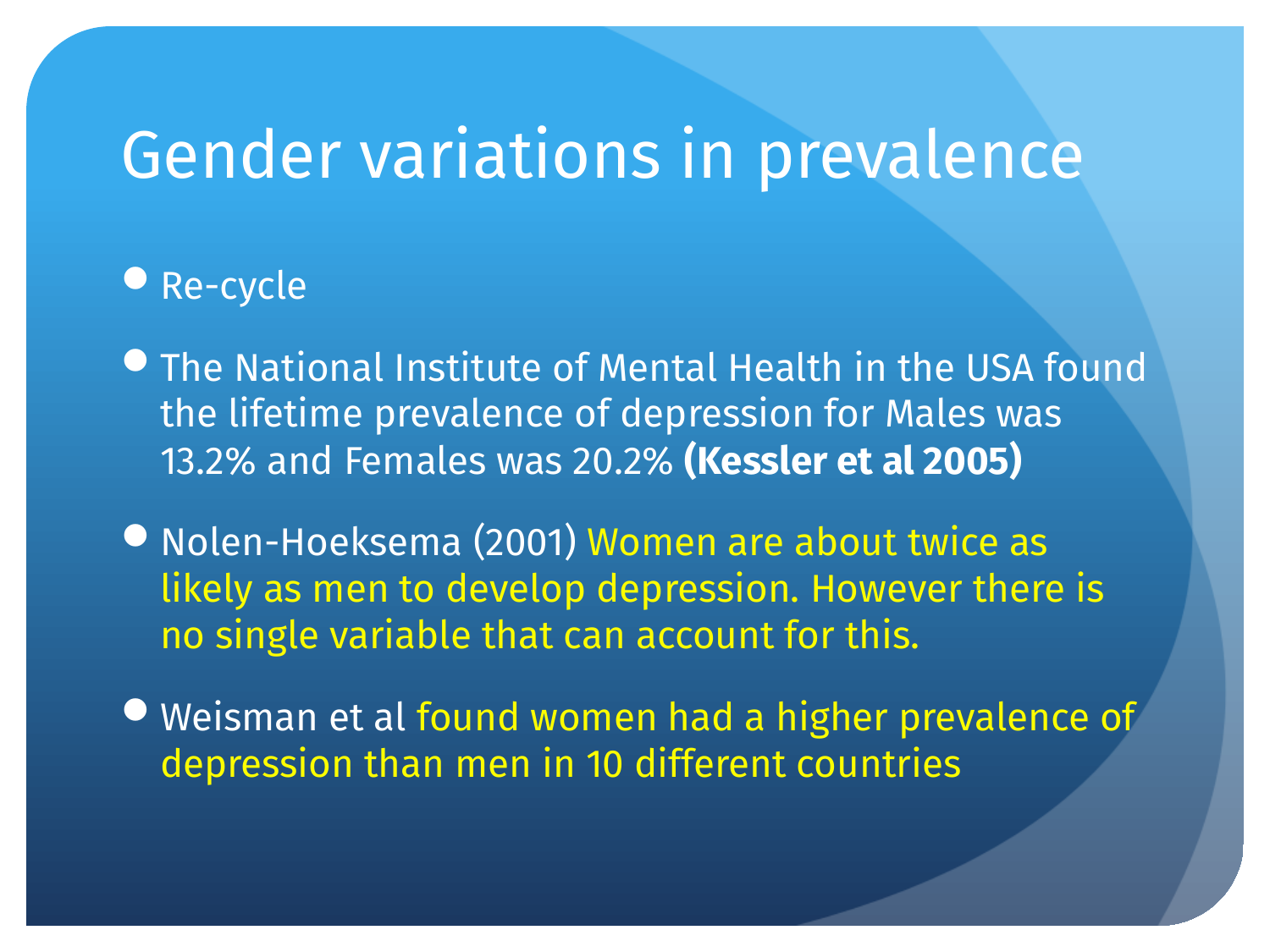

# Gender variations in prevalence
Re-cycle
The National Institute of Mental Health in the USA found the lifetime prevalence of depression for Males was 13.2% and Females was 20.2% (Kessler et al 2005)
Nolen-Hoeksema (2001) Women are about twice as likely as men to develop depression. However there is no single variable that can account for this.
Weisman et al found women had a higher prevalence of depression than men in 10 different countries